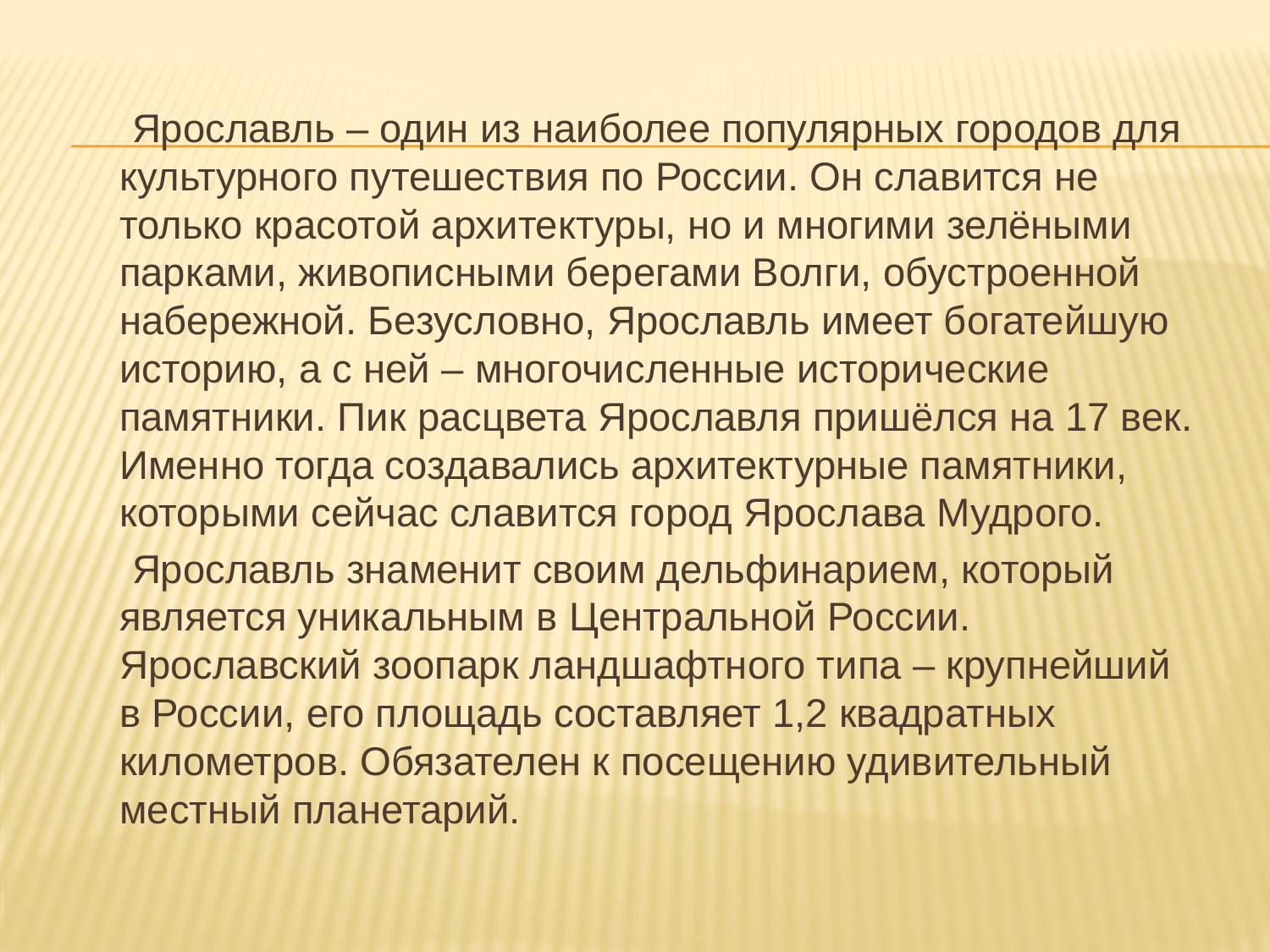

#
     Ярославль – один из наиболее популярных городов для культурного путешествия по России. Он славится не только красотой архитектуры, но и многими зелёными парками, живописными берегами Волги, обустроенной набережной. Безусловно, Ярославль имеет богатейшую историю, а с ней – многочисленные исторические памятники. Пик расцвета Ярославля пришёлся на 17 век. Именно тогда создавались архитектурные памятники, которыми сейчас славится город Ярослава Мудрого.
     Ярославль знаменит своим дельфинарием, который является уникальным в Центральной России. Ярославский зоопарк ландшафтного типа – крупнейший в России, его площадь составляет 1,2 квадратных километров. Обязателен к посещению удивительный местный планетарий.